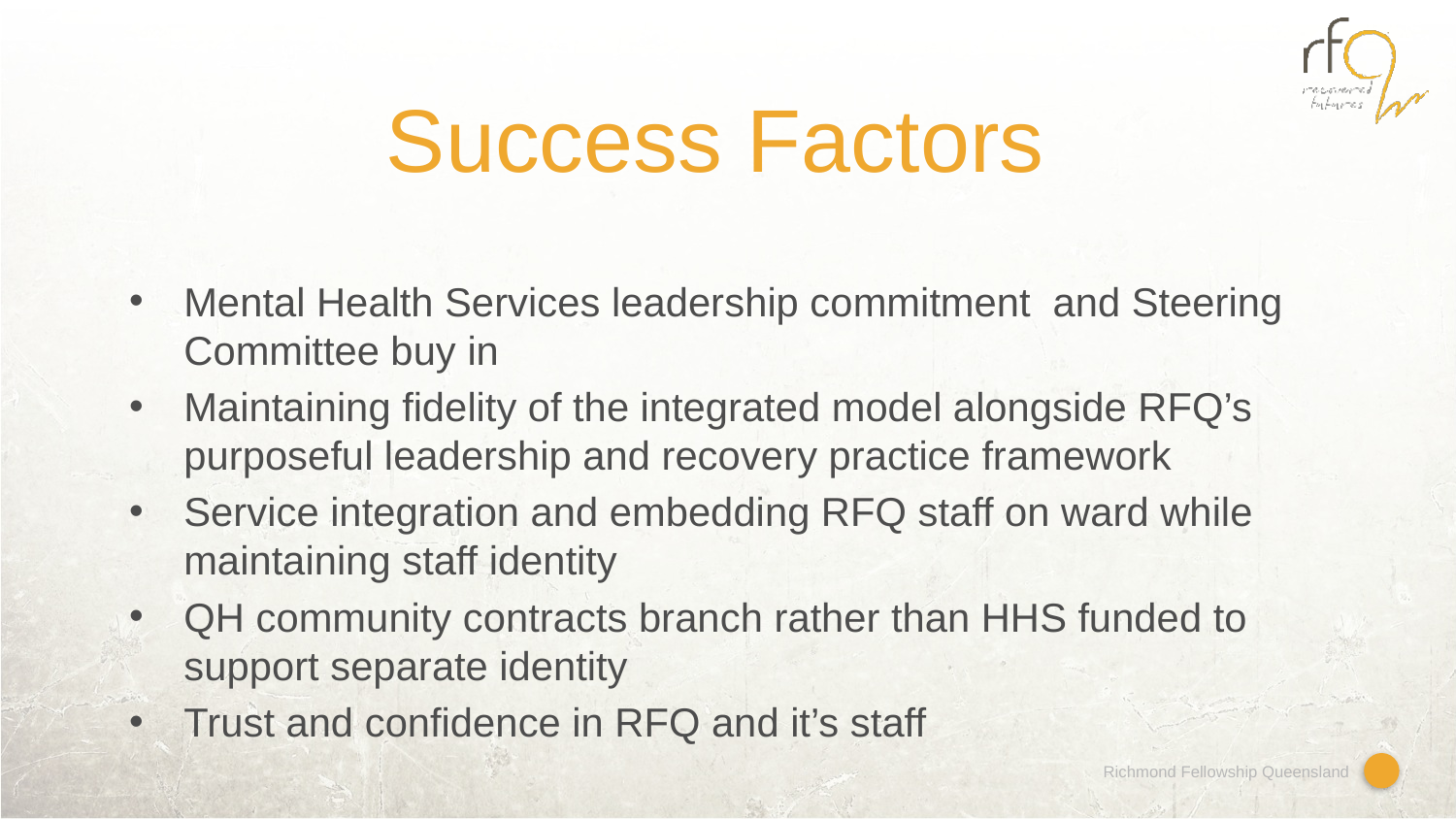

# Success Factors

Mental Health Services leadership commitment  and Steering Committee buy in
Maintaining fidelity of the integrated model alongside RFQ’s purposeful leadership and recovery practice framework
Service integration and embedding RFQ staff on ward while maintaining staff identity
QH community contracts branch rather than HHS funded to support separate identity
Trust and confidence in RFQ and it’s staff